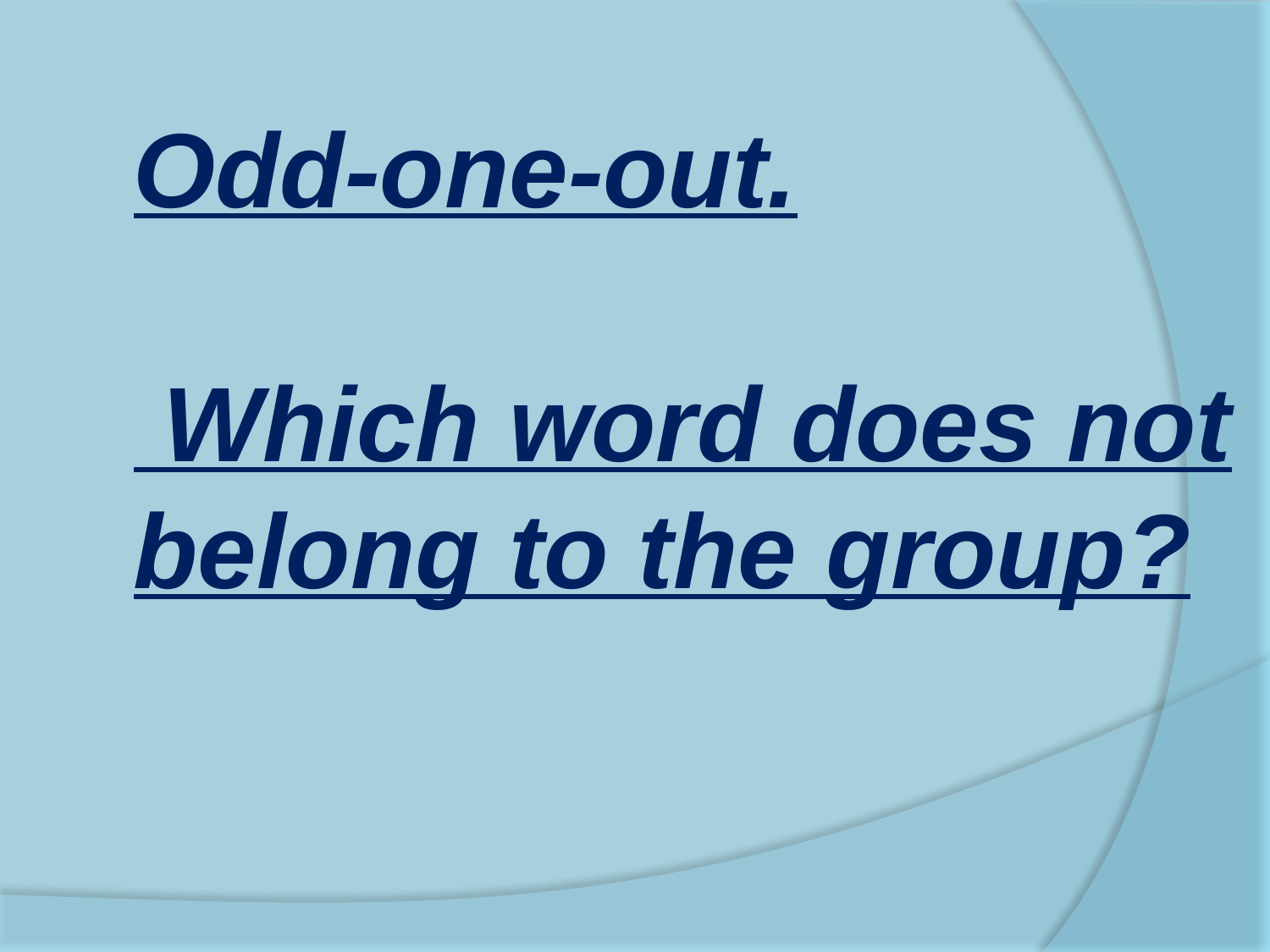

Odd-one-out.
 Which word does not belong to the group?